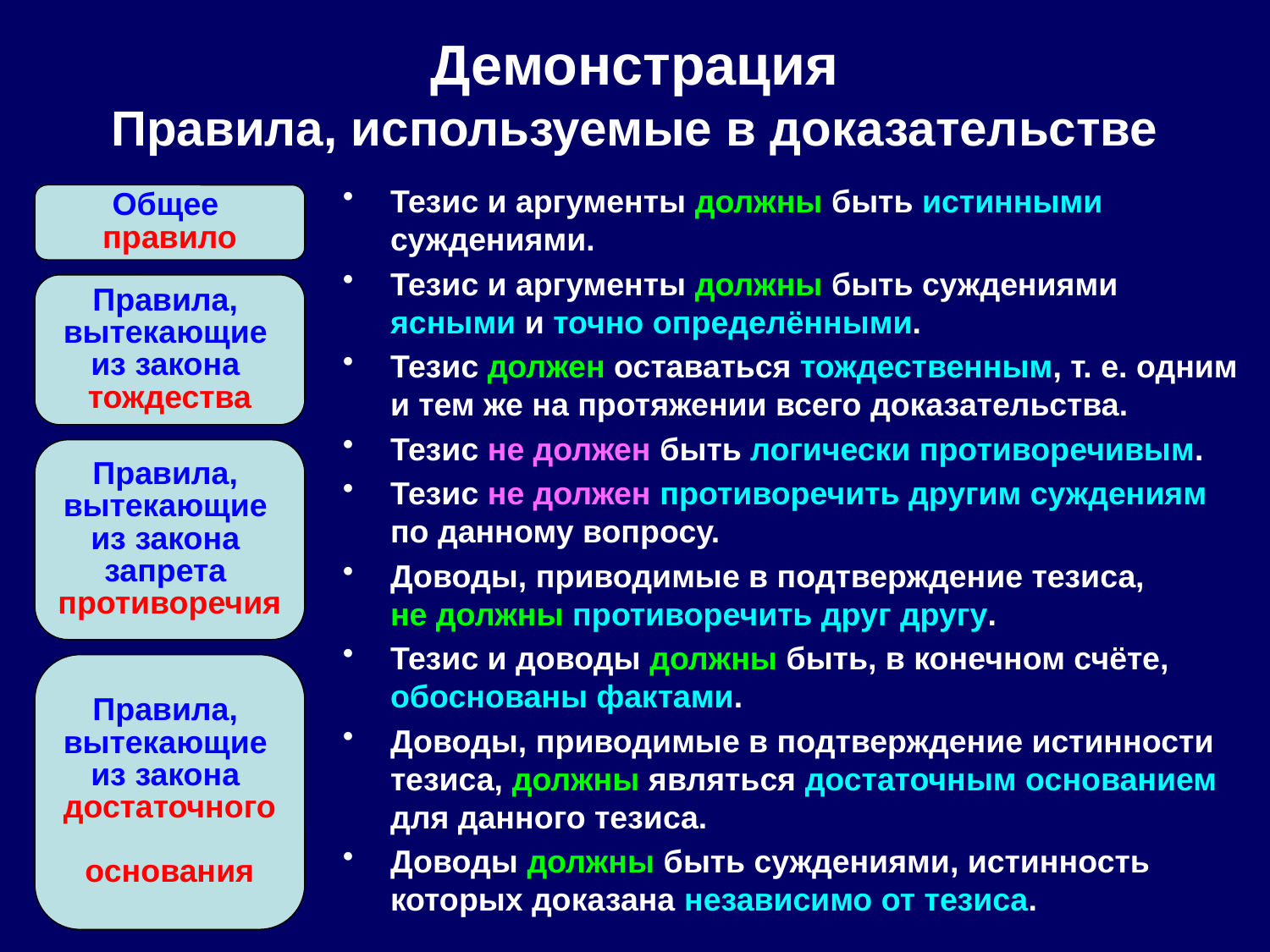

# Демонстрация Правила, используемые в доказательстве
Тезис и аргументы должны быть истинными суждениями.
Тезис и аргументы должны быть суждениями ясными и точно определёнными.
Тезис должен оставаться тождественным, т. е. одним и тем же на протяжении всего доказательства.
Тезис не должен быть логически противоречивым.
Тезис не должен противоречить другим суждениям по данному вопросу.
Доводы, приводимые в подтверждение тезиса,
не должны противоречить друг другу.
Тезис и доводы должны быть, в конечном счёте, обоснованы фактами.
Доводы, приводимые в подтверждение истинности тезиса, должны являться достаточным основанием для данного тезиса.
Доводы должны быть суждениями, истинность которых доказана независимо от тезиса.
Общее
правило
Правила,
вытекающие
из закона
тождества
Правила,
вытекающие
из закона
запрета
противоречия
Правила,
вытекающие
из закона
достаточного
основания